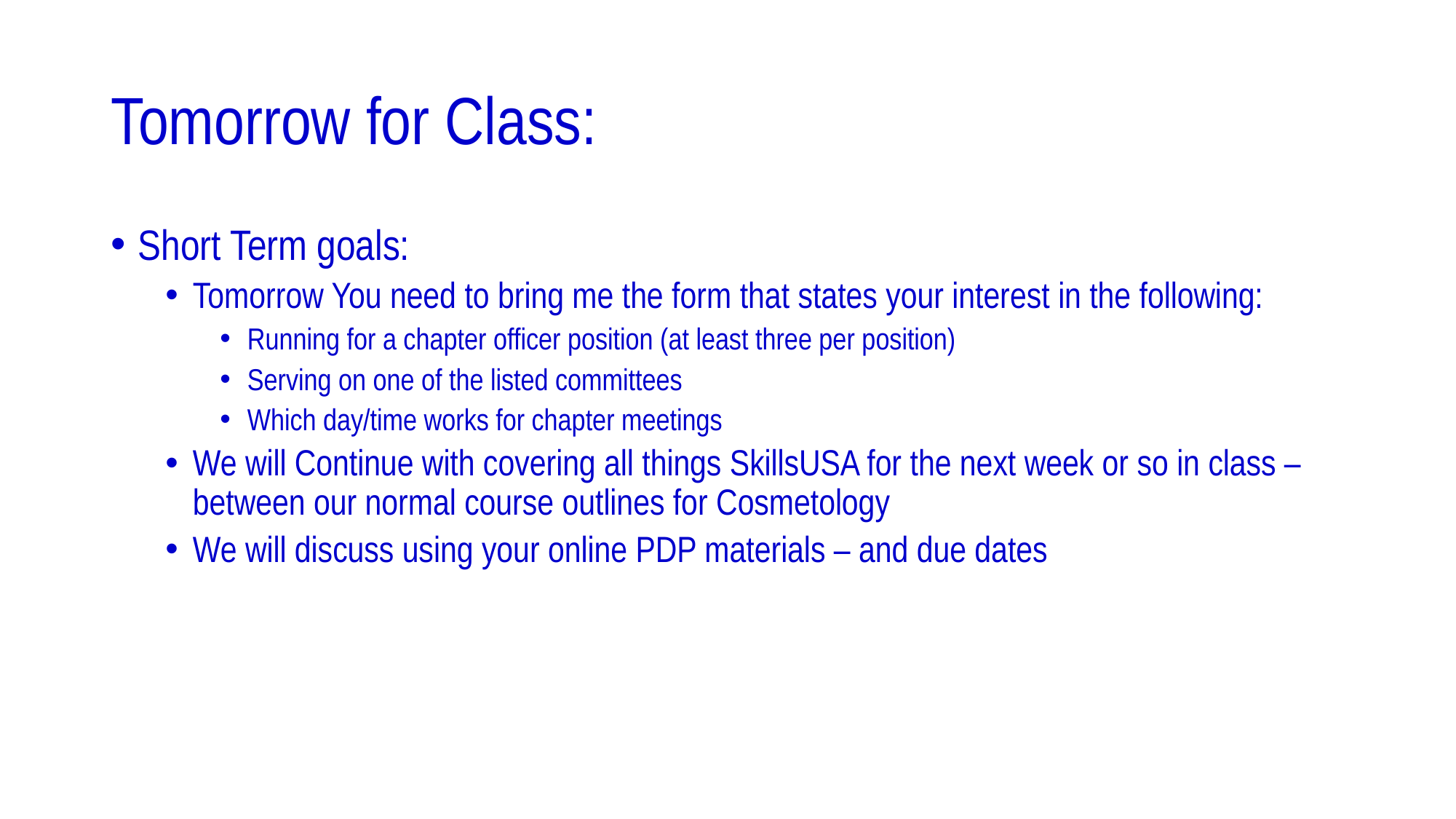

# Tomorrow for Class:
Short Term goals:
Tomorrow You need to bring me the form that states your interest in the following:
Running for a chapter officer position (at least three per position)
Serving on one of the listed committees
Which day/time works for chapter meetings
We will Continue with covering all things SkillsUSA for the next week or so in class – between our normal course outlines for Cosmetology
We will discuss using your online PDP materials – and due dates